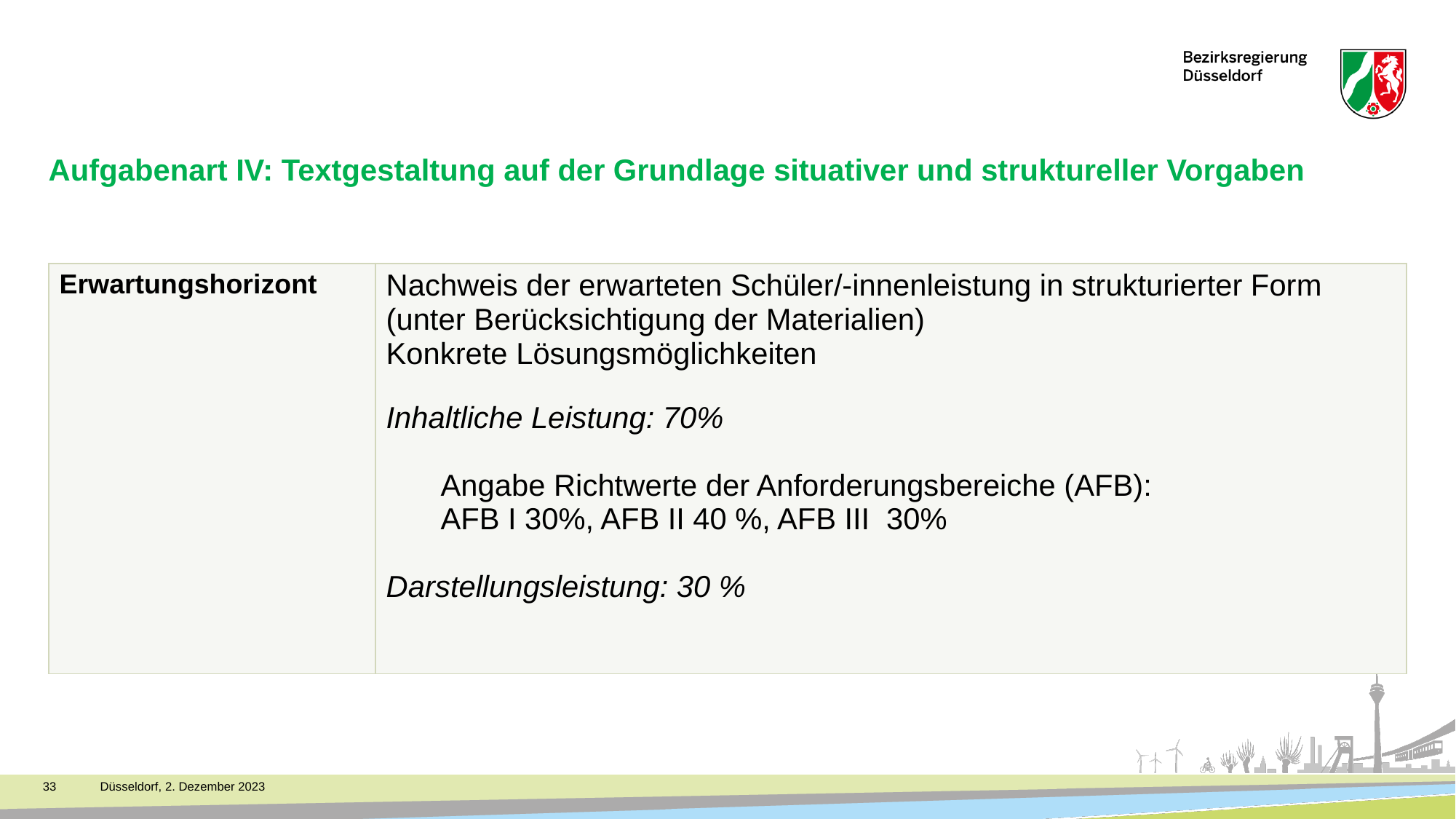

# Aufgabenart IV: Textgestaltung auf der Grundlage situativer und struktureller Vorgaben
| Erwartungshorizont | Nachweis der erwarteten Schüler/-innenleistung in strukturierter Form (unter Berücksichtigung der Materialien) Konkrete Lösungsmöglichkeiten Inhaltliche Leistung: 70% Angabe Richtwerte der Anforderungsbereiche (AFB): AFB I 30%, AFB II 40 %, AFB III 30% Darstellungsleistung: 30 % |
| --- | --- |
33
Düsseldorf, 2. Dezember 2023